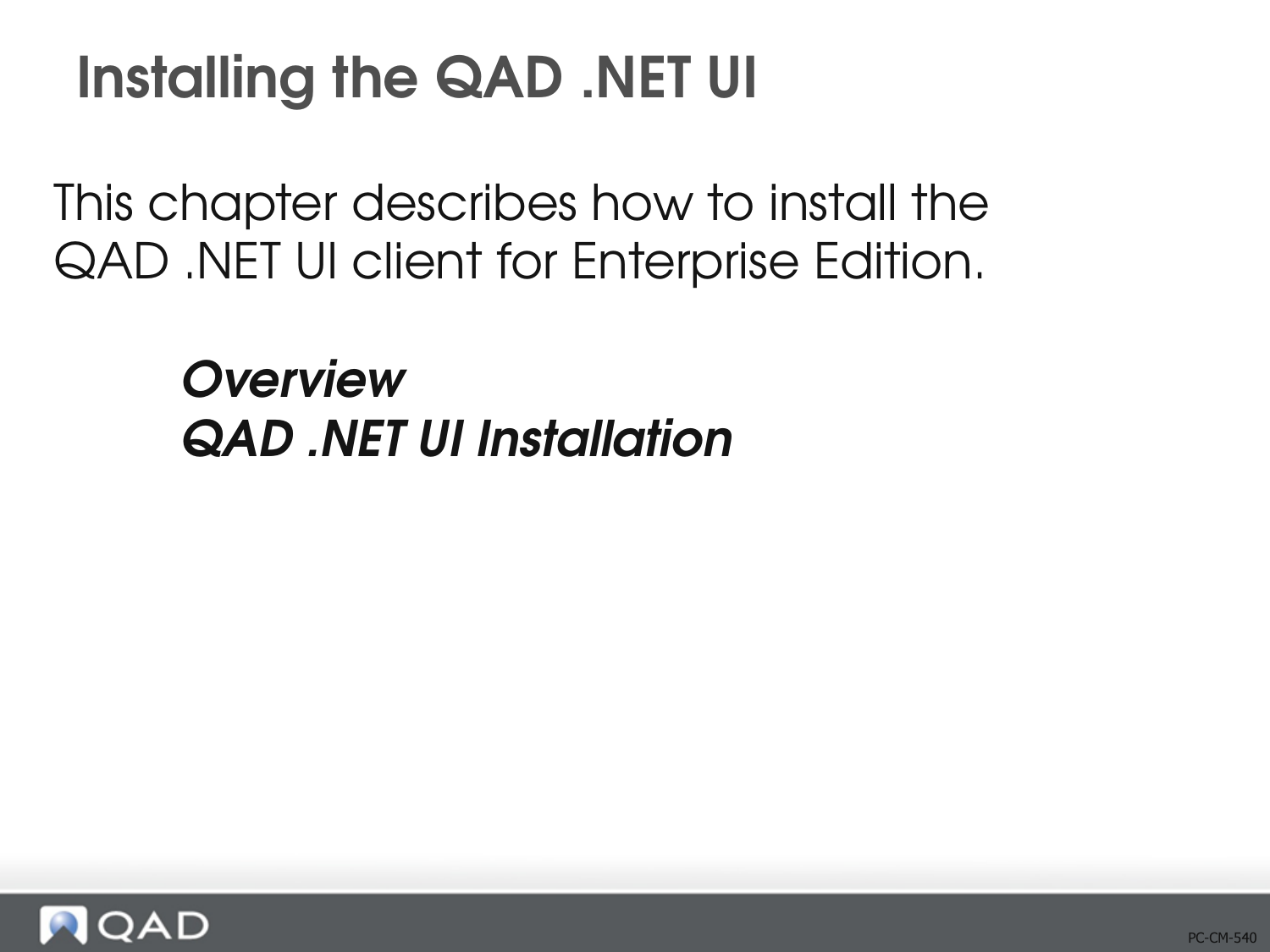

# Installing the QAD .NET UI
This chapter describes how to install the QAD .NET UI client for Enterprise Edition.

	Overview
	QAD .NET UI Installation
PC-CM-540